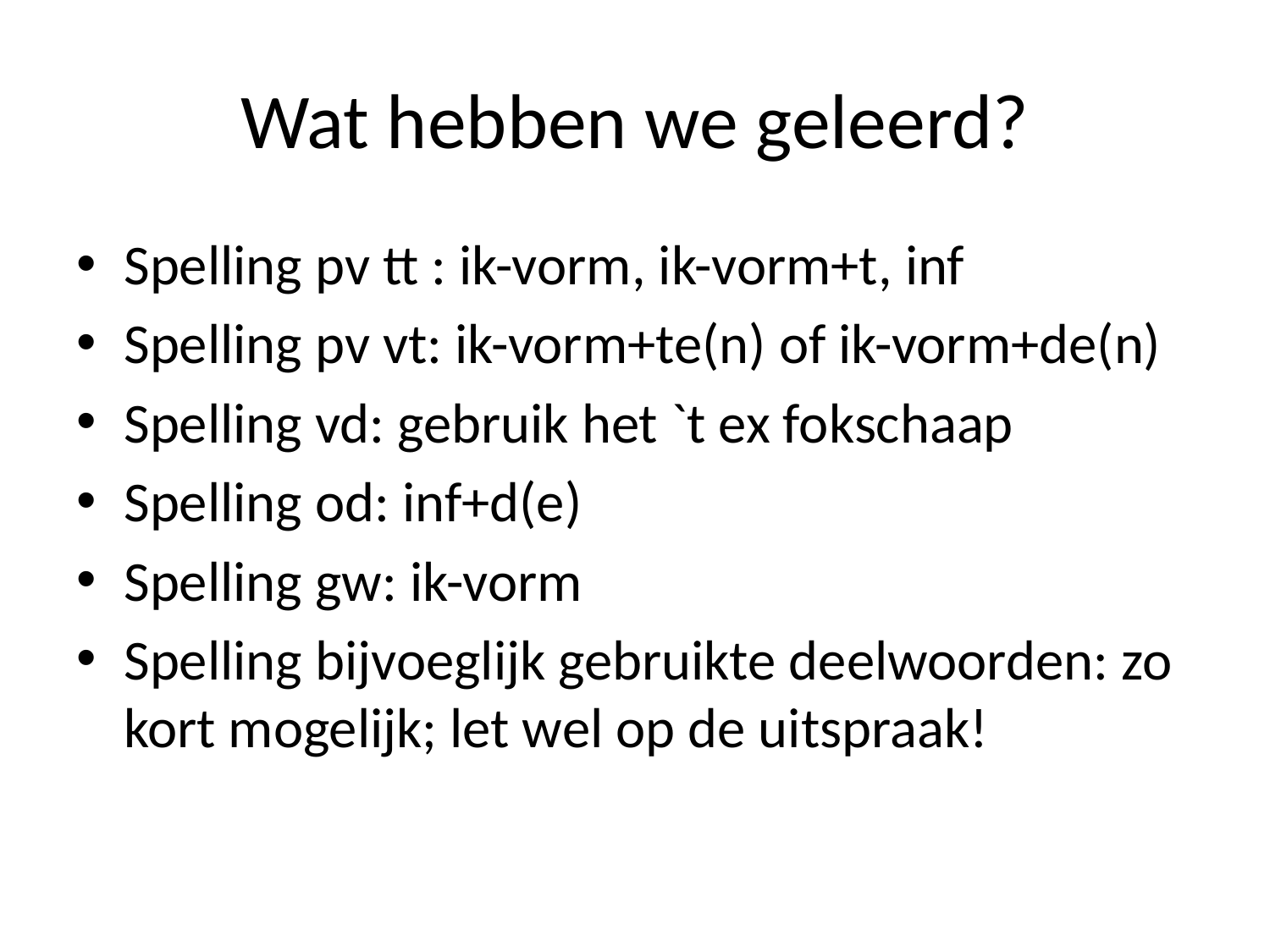

# Wat hebben we geleerd?
Spelling pv tt : ik-vorm, ik-vorm+t, inf
Spelling pv vt: ik-vorm+te(n) of ik-vorm+de(n)
Spelling vd: gebruik het `t ex fokschaap
Spelling od: inf+d(e)
Spelling gw: ik-vorm
Spelling bijvoeglijk gebruikte deelwoorden: zo kort mogelijk; let wel op de uitspraak!